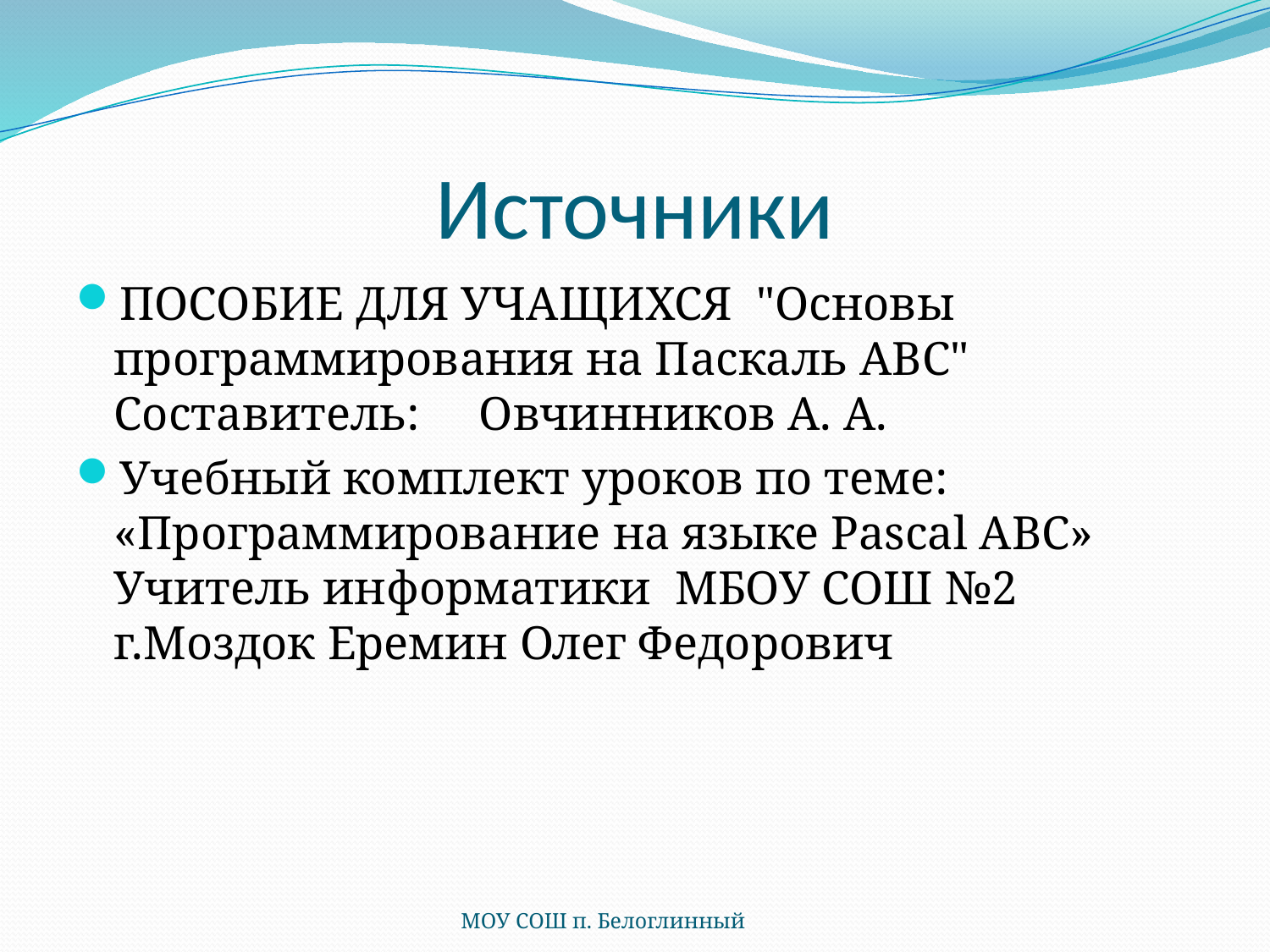

# Источники
ПОСОБИЕ ДЛЯ УЧАЩИХСЯ  "Основы программирования на Паскаль АВС" Составитель:     Овчинников А. А.
Учебный комплект уроков по теме: «Программирование на языке Pascal ABC» Учитель информатики  МБОУ СОШ №2 г.Моздок Еремин Олег Федорович

МОУ СОШ п. Белоглинный